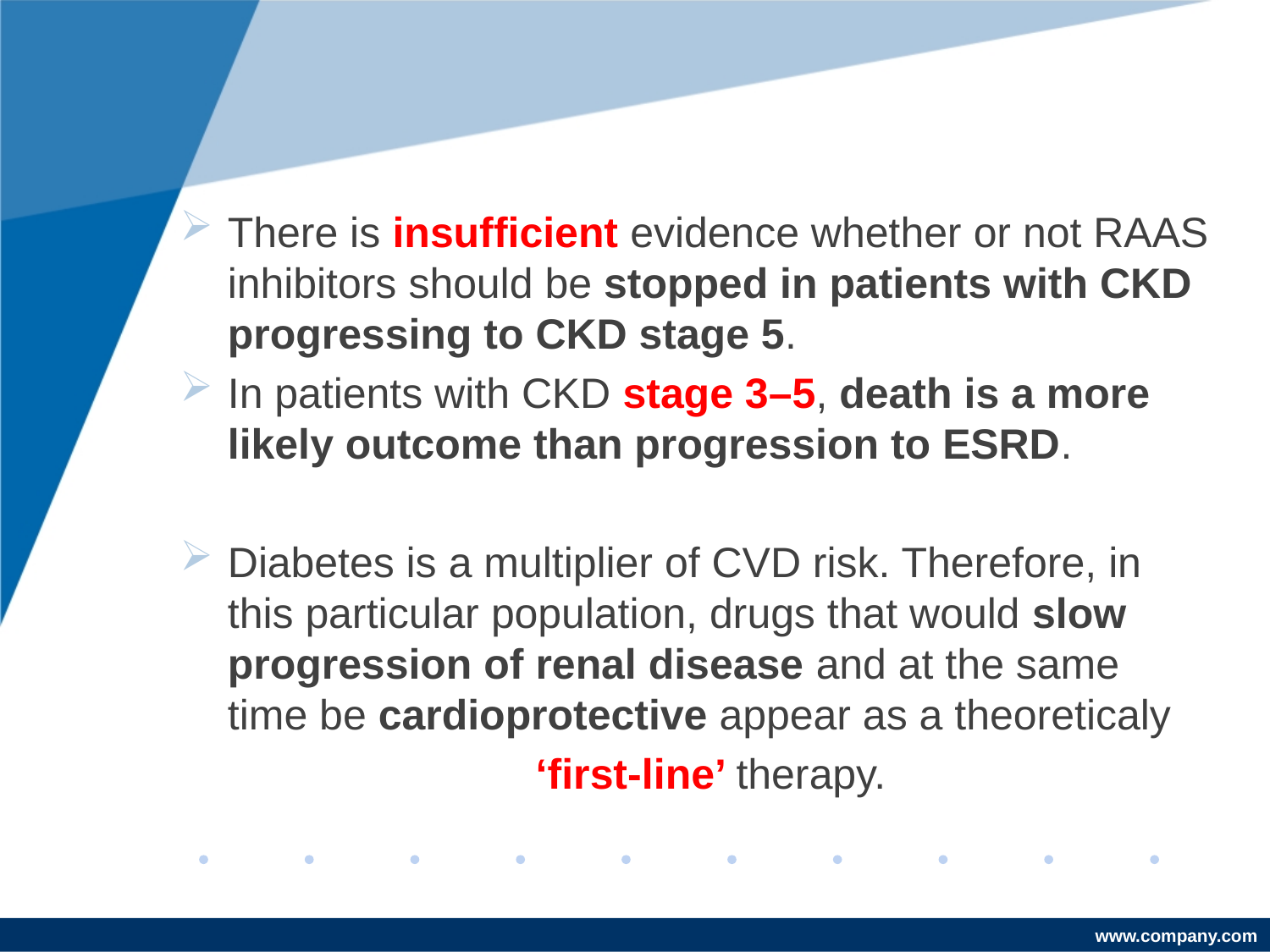

#

There is insufficient evidence whether or not RAAS inhibitors should be stopped in patients with CKD progressing to CKD stage 5.
In patients with CKD stage 3–5, death is a more likely outcome than progression to ESRD.

Diabetes is a multiplier of CVD risk. Therefore, in this particular population, drugs that would slow progression of renal disease and at the same time be cardioprotective appear as a theoreticaly
                              ‘first-line’ therapy.